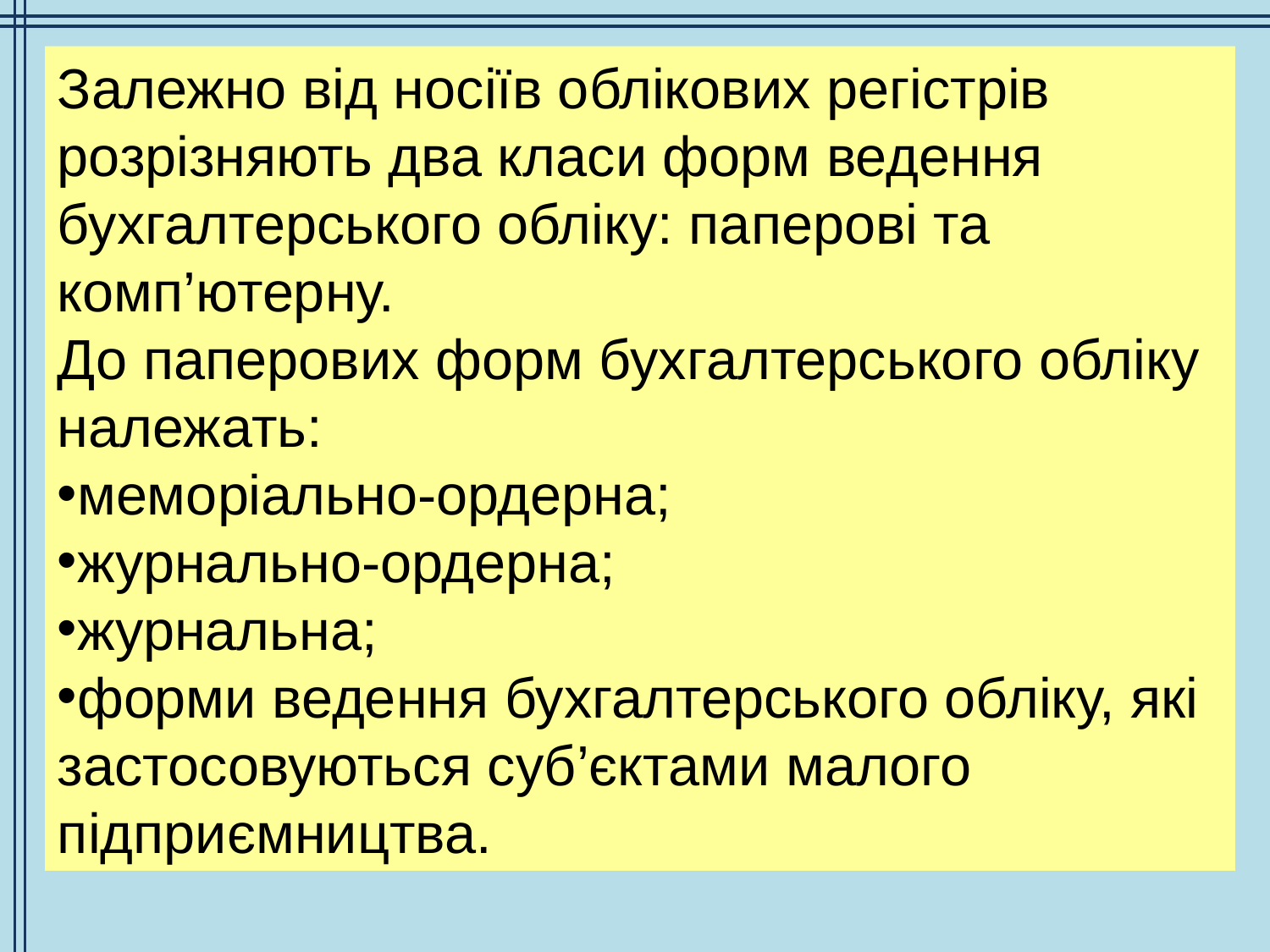

Залежно від носіїв облікових регістрів розрізняють два класи форм ведення бухгалтерського обліку: паперові та комп’ютерну.
До паперових форм бухгалтерського обліку належать:
меморіально-ордерна;
журнально-ордерна;
журнальна;
форми ведення бухгалтерського обліку, які застосовуються суб’єктами малого підприємництва.